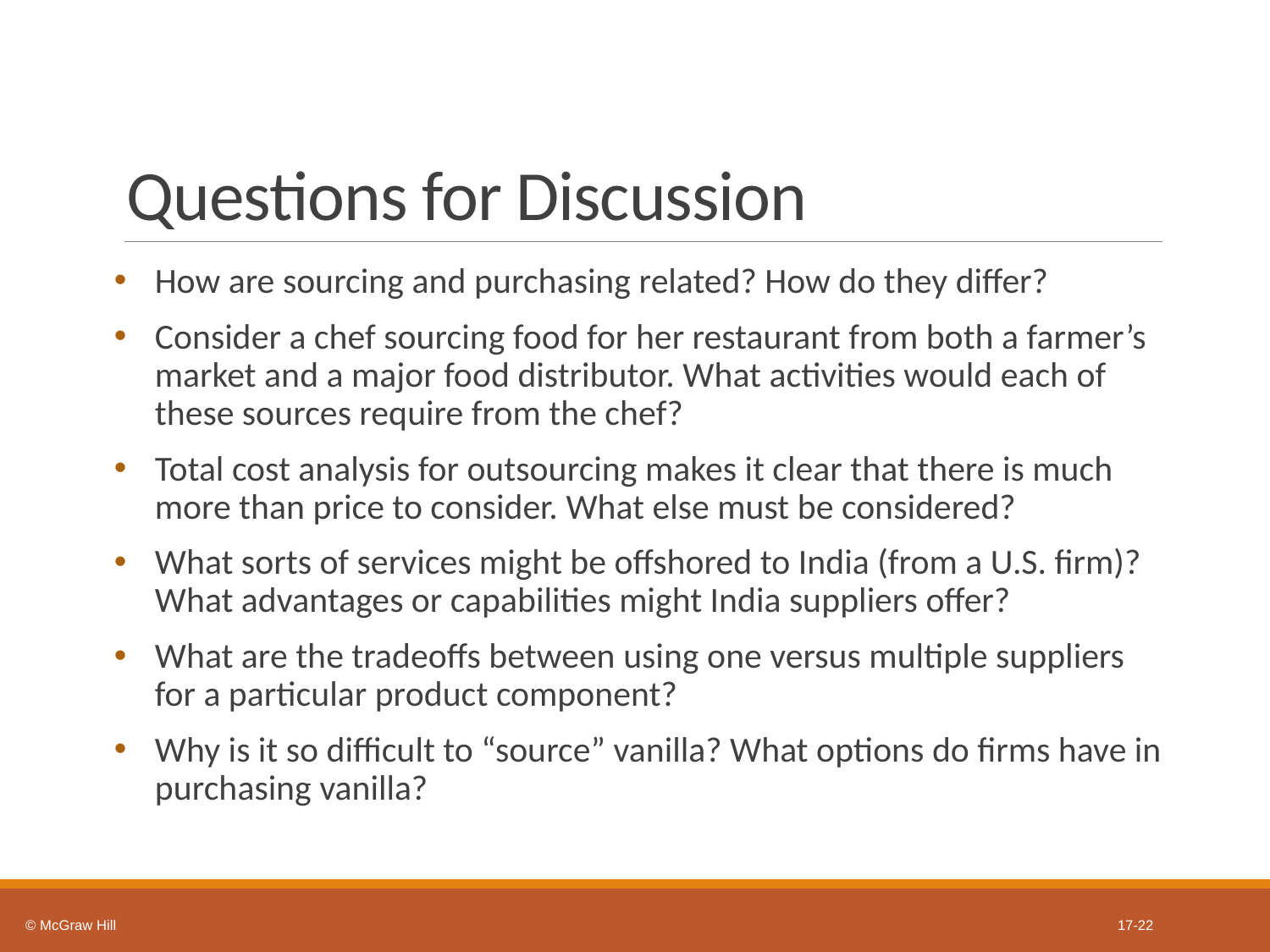

# Questions for Discussion
How are sourcing and purchasing related? How do they differ?
Consider a chef sourcing food for her restaurant from both a farmer’s market and a major food distributor. What activities would each of these sources require from the chef?
Total cost analysis for outsourcing makes it clear that there is much more than price to consider. What else must be considered?
What sorts of services might be offshored to India (from a U.S. firm)? What advantages or capabilities might India suppliers offer?
What are the tradeoffs between using one versus multiple suppliers for a particular product component?
Why is it so difficult to “source” vanilla? What options do firms have in purchasing vanilla?